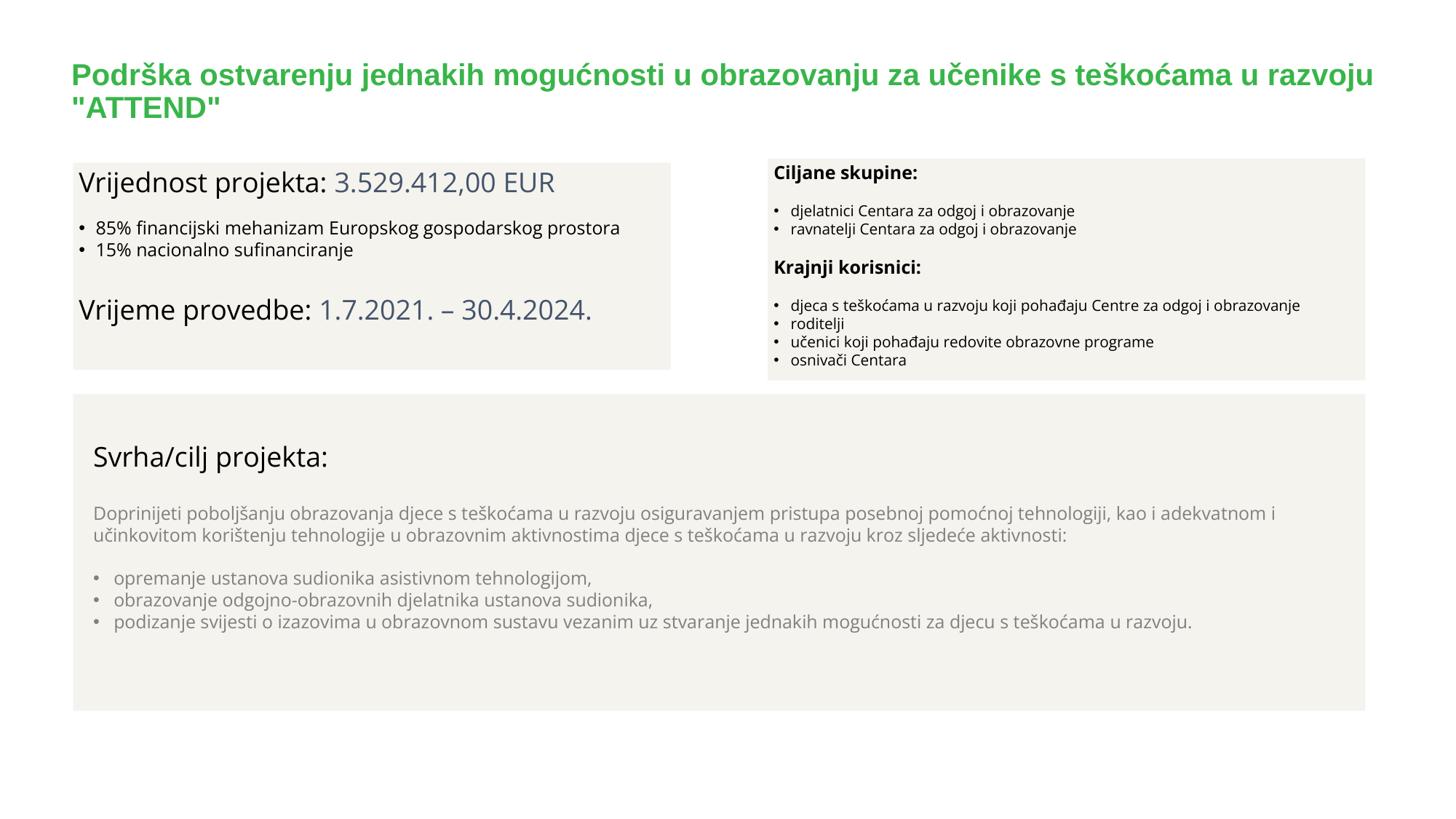

# Podrška ostvarenju jednakih mogućnosti u obrazovanju za učenike s teškoćama u razvoju "ATTEND"

Ciljane skupine:

djelatnici Centara za odgoj i obrazovanje
ravnatelji Centara za odgoj i obrazovanje

Krajnji korisnici:

djeca s teškoćama u razvoju koji pohađaju Centre za odgoj i obrazovanje
roditelji
učenici koji pohađaju redovite obrazovne programe
osnivači Centara

Vrijednost projekta: 3.529.412,00 EUR

85% financijski mehanizam Europskog gospodarskog prostora
15% nacionalno sufinanciranje

Vrijeme provedbe: 1.7.2021. – 30.4.2024.

Svrha/cilj projekta:

Doprinijeti poboljšanju obrazovanja djece s teškoćama u razvoju osiguravanjem pristupa posebnoj pomoćnoj tehnologiji, kao i adekvatnom i učinkovitom korištenju tehnologije u obrazovnim aktivnostima djece s teškoćama u razvoju kroz sljedeće aktivnosti:

opremanje ustanova sudionika asistivnom tehnologijom,
obrazovanje odgojno-obrazovnih djelatnika ustanova sudionika,
podizanje svijesti o izazovima u obrazovnom sustavu vezanim uz stvaranje jednakih mogućnosti za djecu s teškoćama u razvoju.